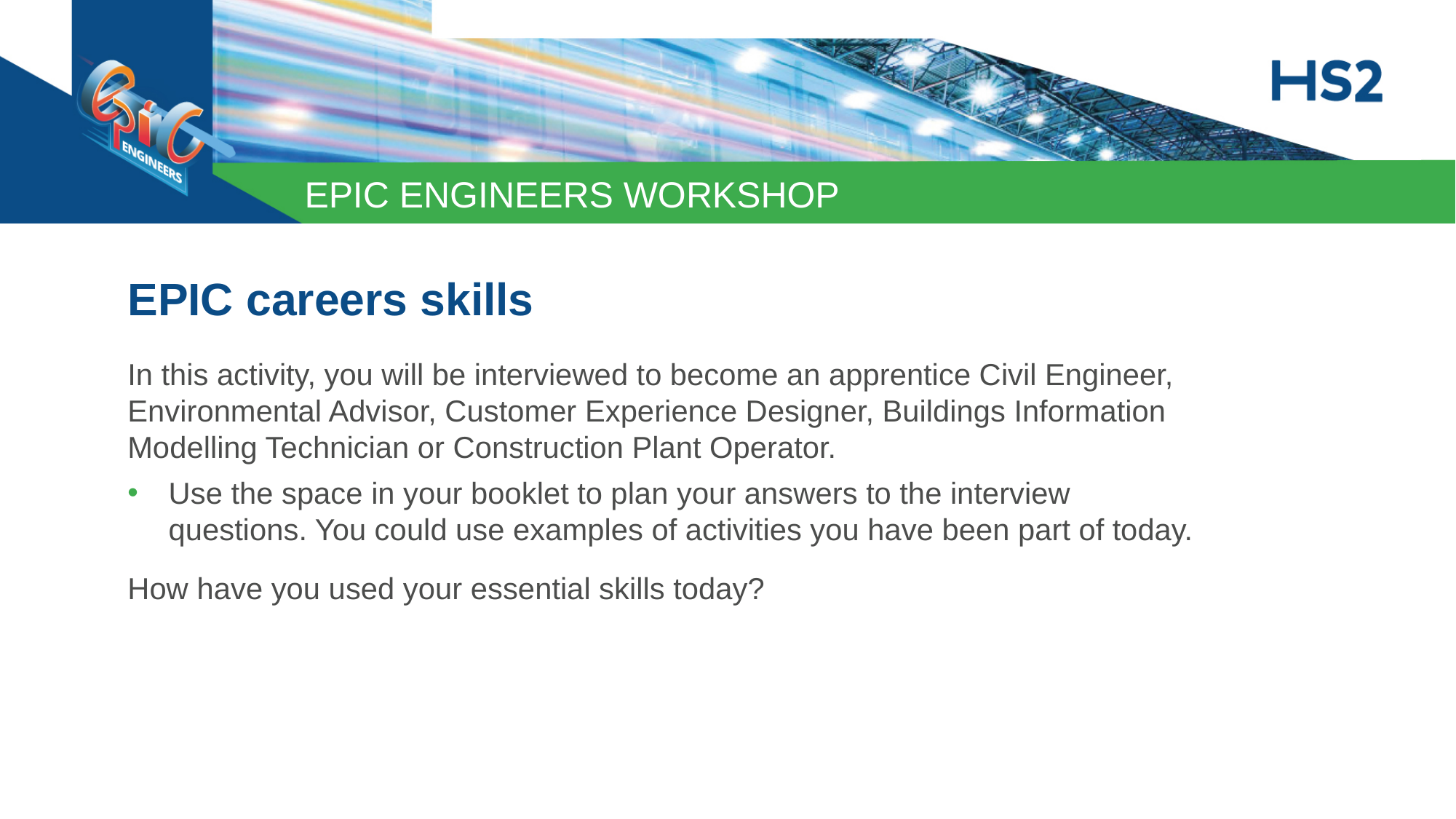

EPIC careers skills
In this activity, you will be interviewed to become an apprentice Civil Engineer, Environmental Advisor, Customer Experience Designer, Buildings Information Modelling Technician or Construction Plant Operator.
Use the space in your booklet to plan your answers to the interview questions. You could use examples of activities you have been part of today.
How have you used your essential skills today?